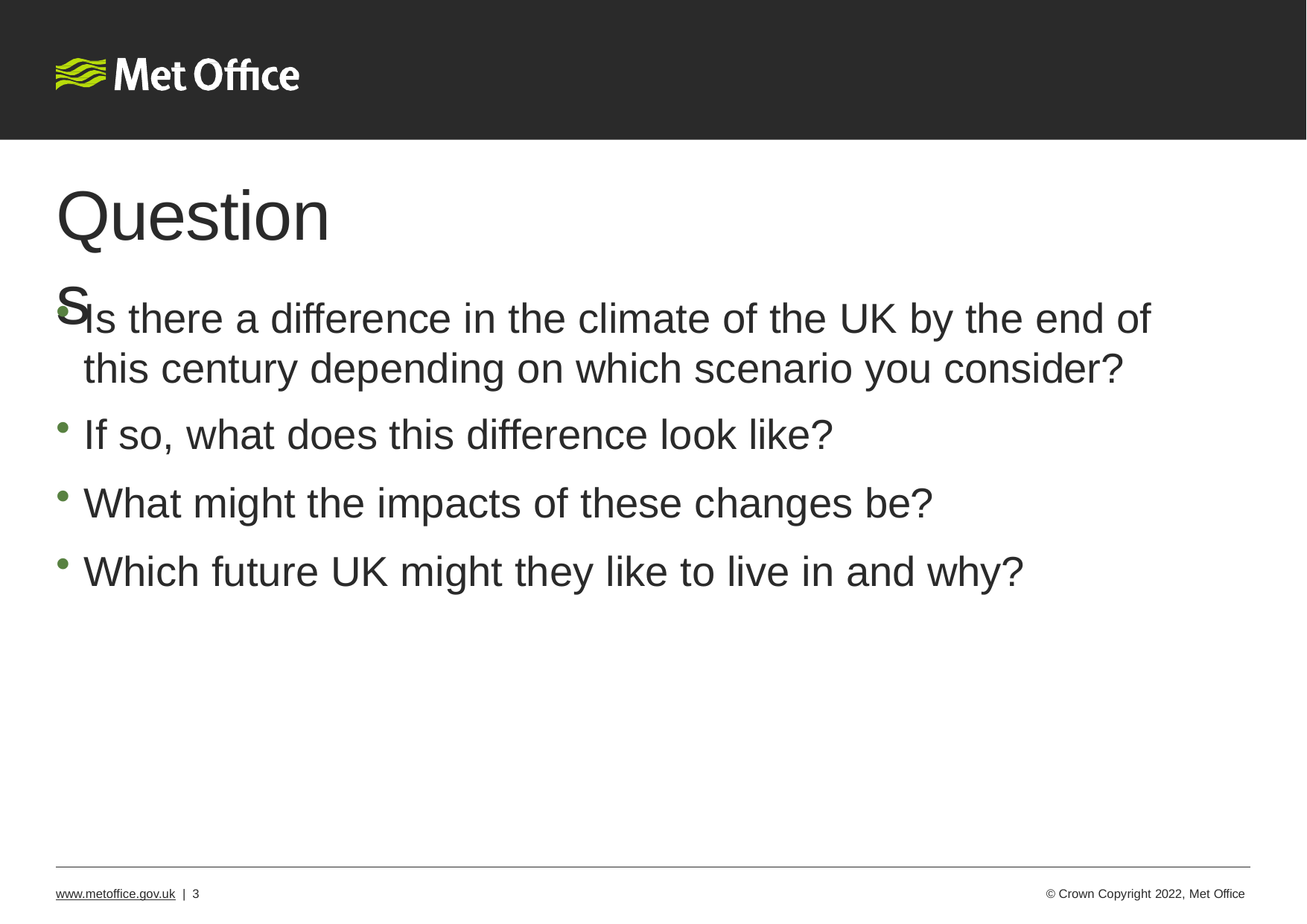

# Questions
Is there a difference in the climate of the UK by the end of this century depending on which scenario you consider?
If so, what does this difference look like?
What might the impacts of these changes be?
Which future UK might they like to live in and why?
www.metoffice.gov.uk | 3
© Crown Copyright 2022, Met Office